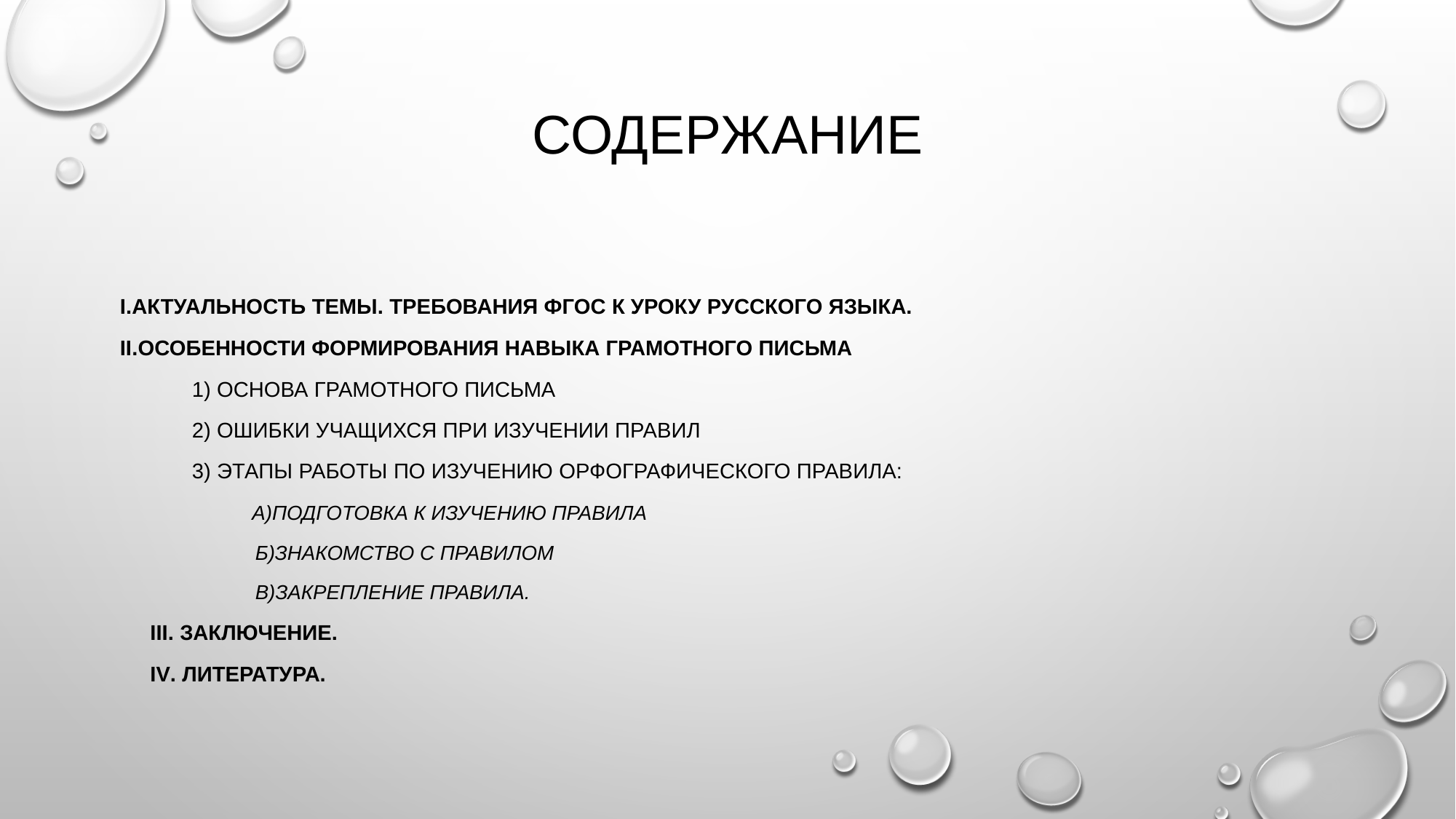

# Содержание
I.Актуальность темы. Требования ФГОС к уроку русского языка.
II.Особенности формирования навыка грамотного письма
            1) основа грамотного письма
            2) ошибки учащихся при изучении правил
            3) этапы работы по изучению орфографического правила:
                      а)подготовка к изучению правила
                        б)знакомство с правилом
                        в)закрепление правила.
     III. Заключение.
     IV. Литература.